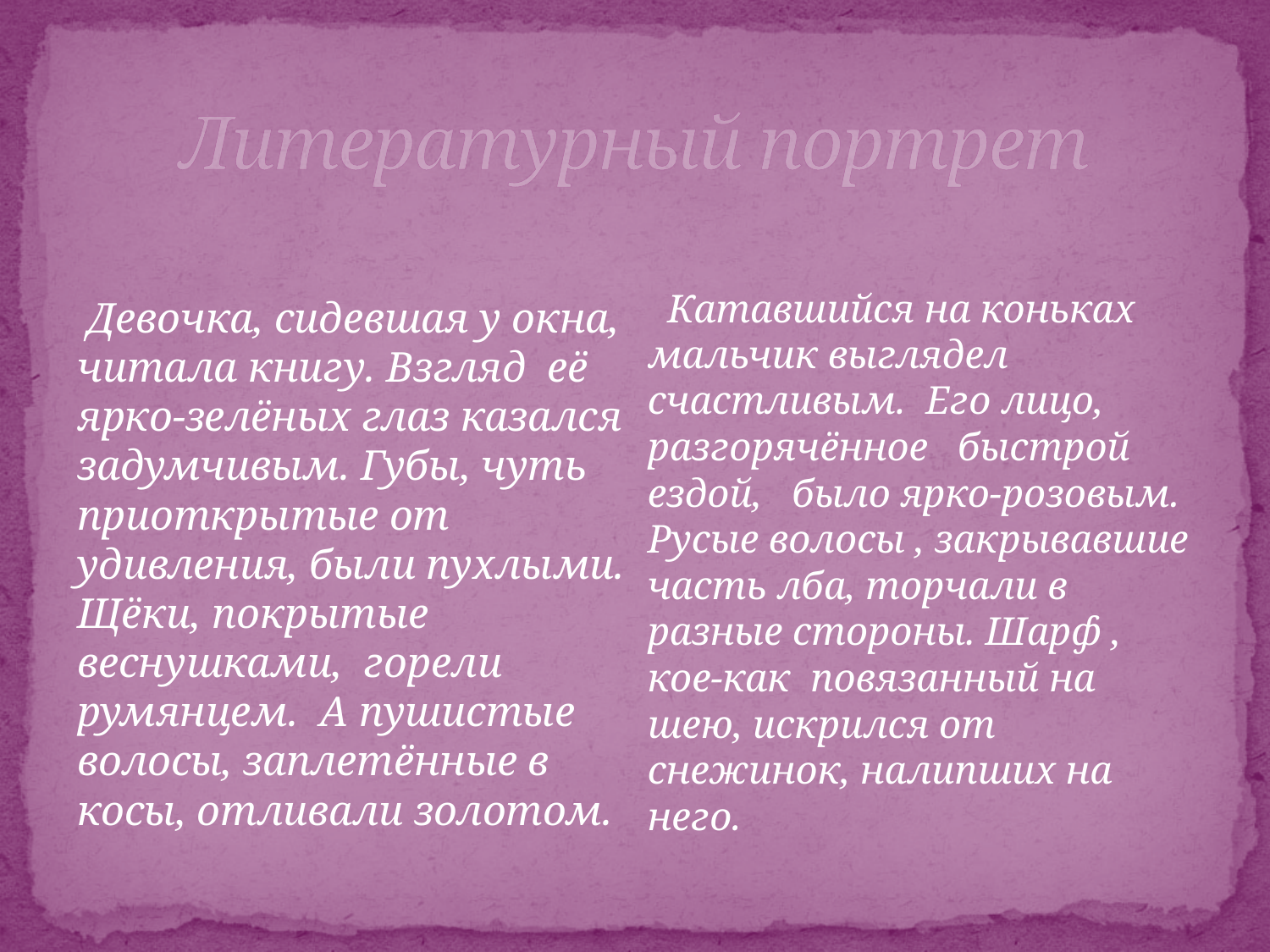

# Литературный портрет

  Катавшийся на коньках мальчик выглядел счастливым.  Его лицо, разгорячённое   быстрой ездой,   было ярко-розовым. Русые волосы , закрывавшие часть лба, торчали в разные стороны. Шарф , кое-как  повязанный на шею, искрился от снежинок, налипших на него.

 Девочка, сидевшая у окна, читала книгу. Взгляд  её ярко-зелёных глаз казался задумчивым. Губы, чуть приоткрытые от удивления, были пухлыми. Щёки, покрытые веснушками,  горели румянцем.  А пушистые волосы, заплетённые в косы, отливали золотом.